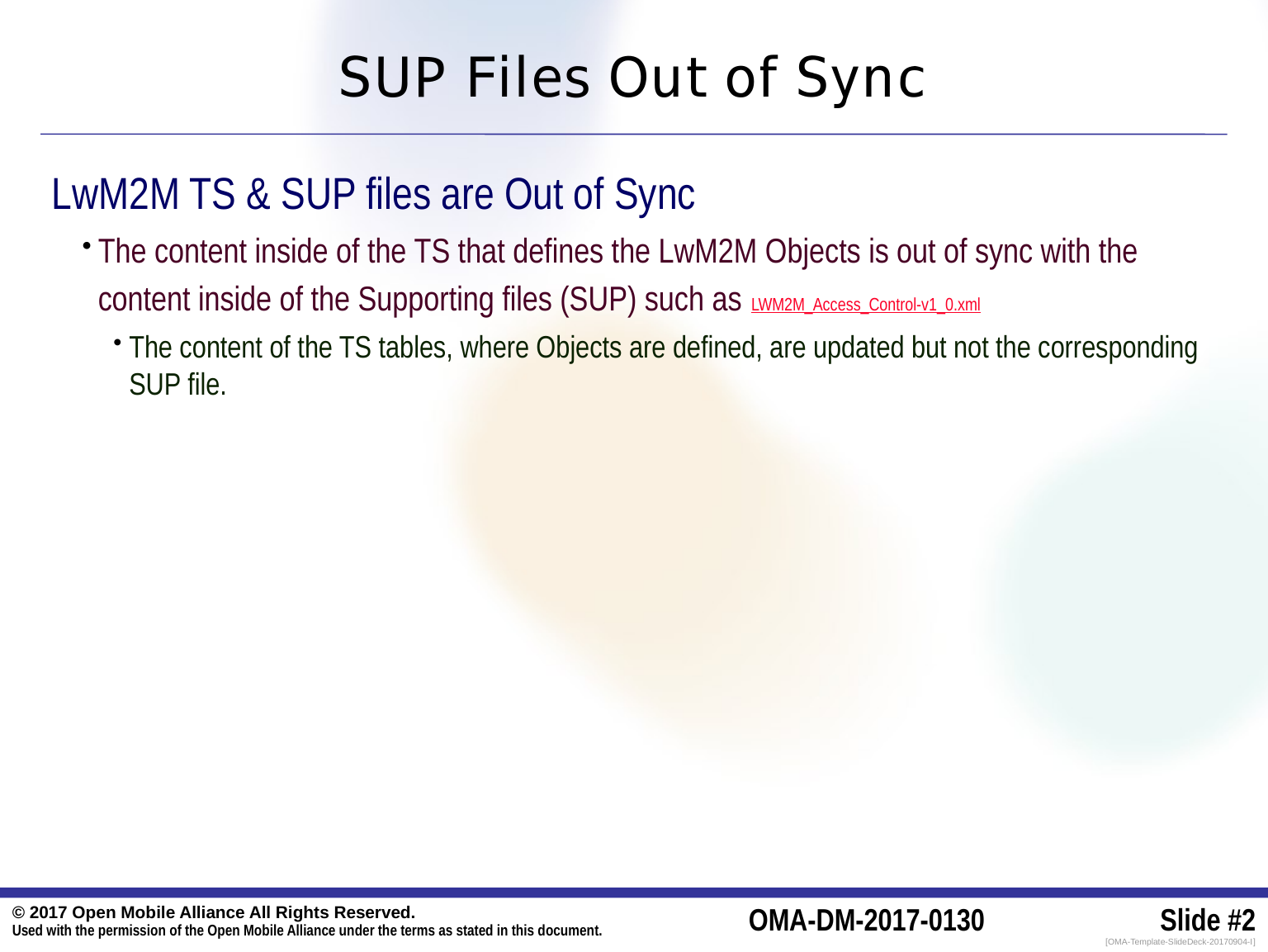

# SUP Files Out of Sync
LwM2M TS & SUP files are Out of Sync
The content inside of the TS that defines the LwM2M Objects is out of sync with the content inside of the Supporting files (SUP) such as LWM2M_Access_Control-v1_0.xml
The content of the TS tables, where Objects are defined, are updated but not the corresponding SUP file.